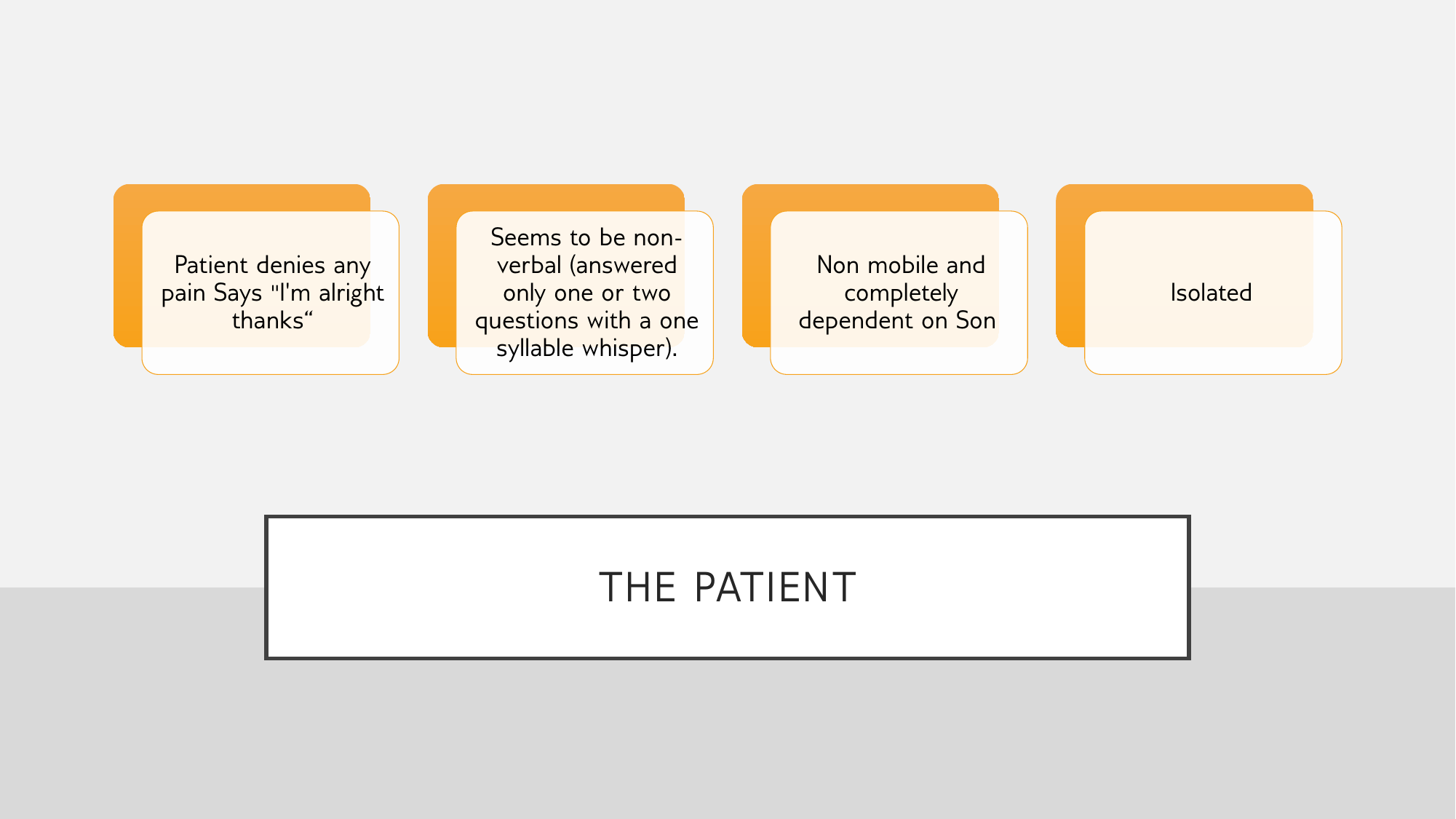

Patient denies any pain Says "I'm alright thanks“
Seems to be non-verbal (answered only one or two questions with a one syllable whisper).
Non mobile and completely dependent on Son
Isolated
# The Patient